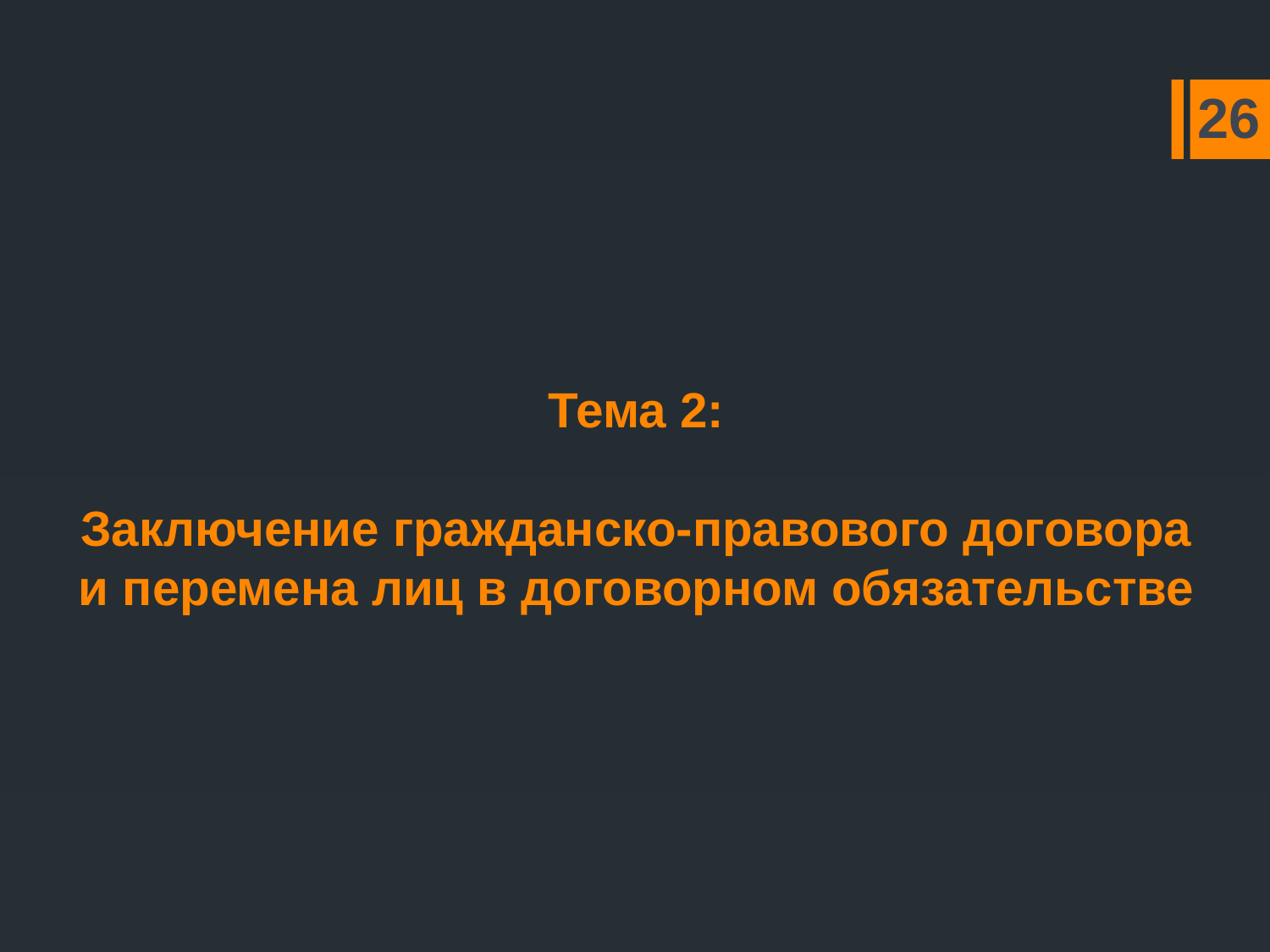

26

# Тема 2: Заключение гражданско-правового договора и перемена лиц в договорном обязательстве